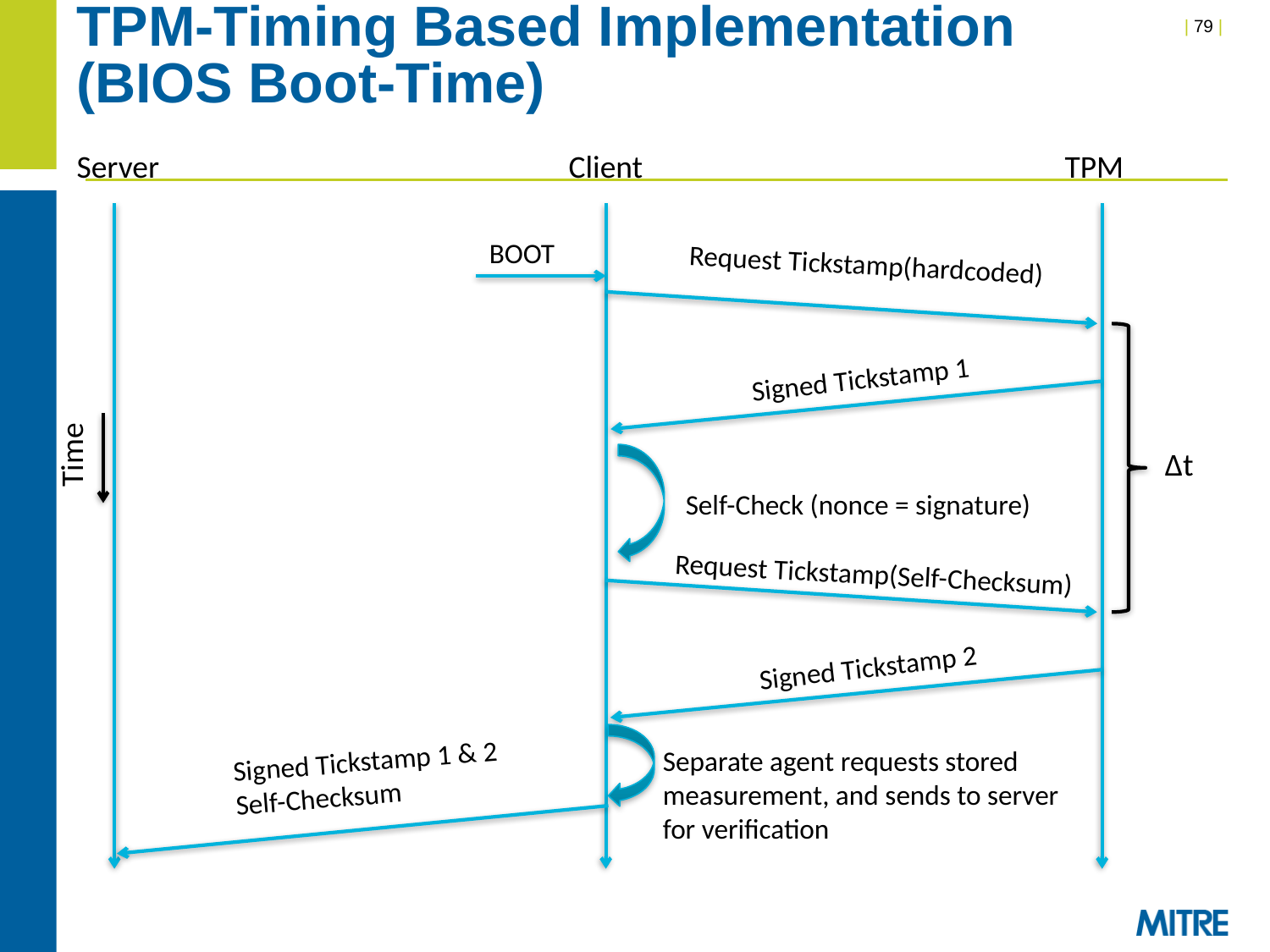

# TPM-Timing Based Implementation (BIOS Boot-Time)
Server
Client
TPM
BOOT
Request Tickstamp(hardcoded)

Signed Tickstamp 1
Time
Δt

Self-Check (nonce = signature)
Request Tickstamp(Self-Checksum)
Signed Tickstamp 2

Signed Tickstamp 1 & 2
Self-Checksum
Separate agent requests stored
measurement, and sends to server
for verification